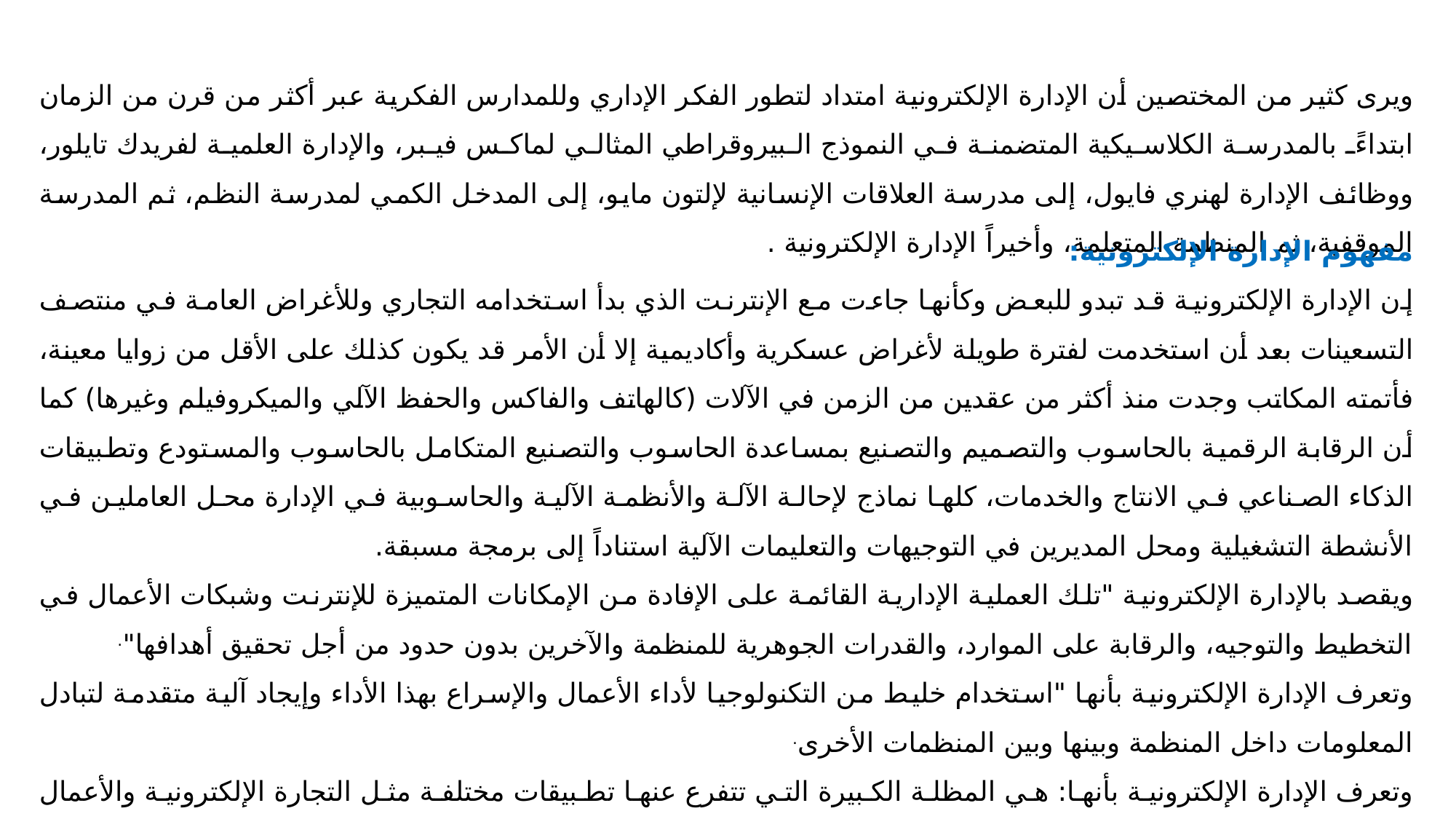

ويرى كثير من المختصين أن الإدارة الإلكترونية امتداد لتطور الفكر الإداري وللمدارس الفكرية عبر أكثر من قرن من الزمان ابتداءً بالمدرسة الكلاسيكية المتضمنة في النموذج البيروقراطي المثالي لماكس فيبر، والإدارة العلمية لفريدك تايلور، ووظائف الإدارة لهنري فايول، إلى مدرسة العلاقات الإنسانية لإلتون مايو، إلى المدخل الكمي لمدرسة النظم، ثم المدرسة الموقفية، ثم المنظمة المتعلمة، وأخيراً الإدارة الإلكترونية .
مفهوم الإدارة الإلكترونية:
إن الإدارة الإلكترونية قد تبدو للبعض وكأنها جاءت مع الإنترنت الذي بدأ استخدامه التجاري وللأغراض العامة في منتصف التسعينات بعد أن استخدمت لفترة طويلة لأغراض عسكرية وأكاديمية إلا أن الأمر قد يكون كذلك على الأقل من زوايا معينة، فأتمته المكاتب وجدت منذ أكثر من عقدين من الزمن في الآلات (كالهاتف والفاكس والحفظ الآلي والميكروفيلم وغيرها) كما أن الرقابة الرقمية بالحاسوب والتصميم والتصنيع بمساعدة الحاسوب والتصنيع المتكامل بالحاسوب والمستودع وتطبيقات الذكاء الصناعي في الانتاج والخدمات، كلها نماذج لإحالة الآلة والأنظمة الآلية والحاسوبية في الإدارة محل العاملين في الأنشطة التشغيلية ومحل المديرين في التوجيهات والتعليمات الآلية استناداً إلى برمجة مسبقة.
ويقصد بالإدارة الإلكترونية "تلك العملية الإدارية القائمة على الإفادة من الإمكانات المتميزة للإنترنت وشبكات الأعمال في التخطيط والتوجيه، والرقابة على الموارد، والقدرات الجوهرية للمنظمة والآخرين بدون حدود من أجل تحقيق أهدافها".
وتعرف الإدارة الإلكترونية بأنها "استخدام خليط من التكنولوجيا لأداء الأعمال والإسراع بهذا الأداء وإيجاد آلية متقدمة لتبادل المعلومات داخل المنظمة وبينها وبين المنظمات الأخرى.
وتعرف الإدارة الإلكترونية بأنها: هي المظلة الكبيرة التي تتفرع عنها تطبيقات مختلفة مثل التجارة الإلكترونية والأعمال الإلكترونية، وكذلك الحكومة الإلكترونية والتعليم الإلكتروني، وبالتالي نجد أن الإدارة الإلكترونية أشمل وأعم.